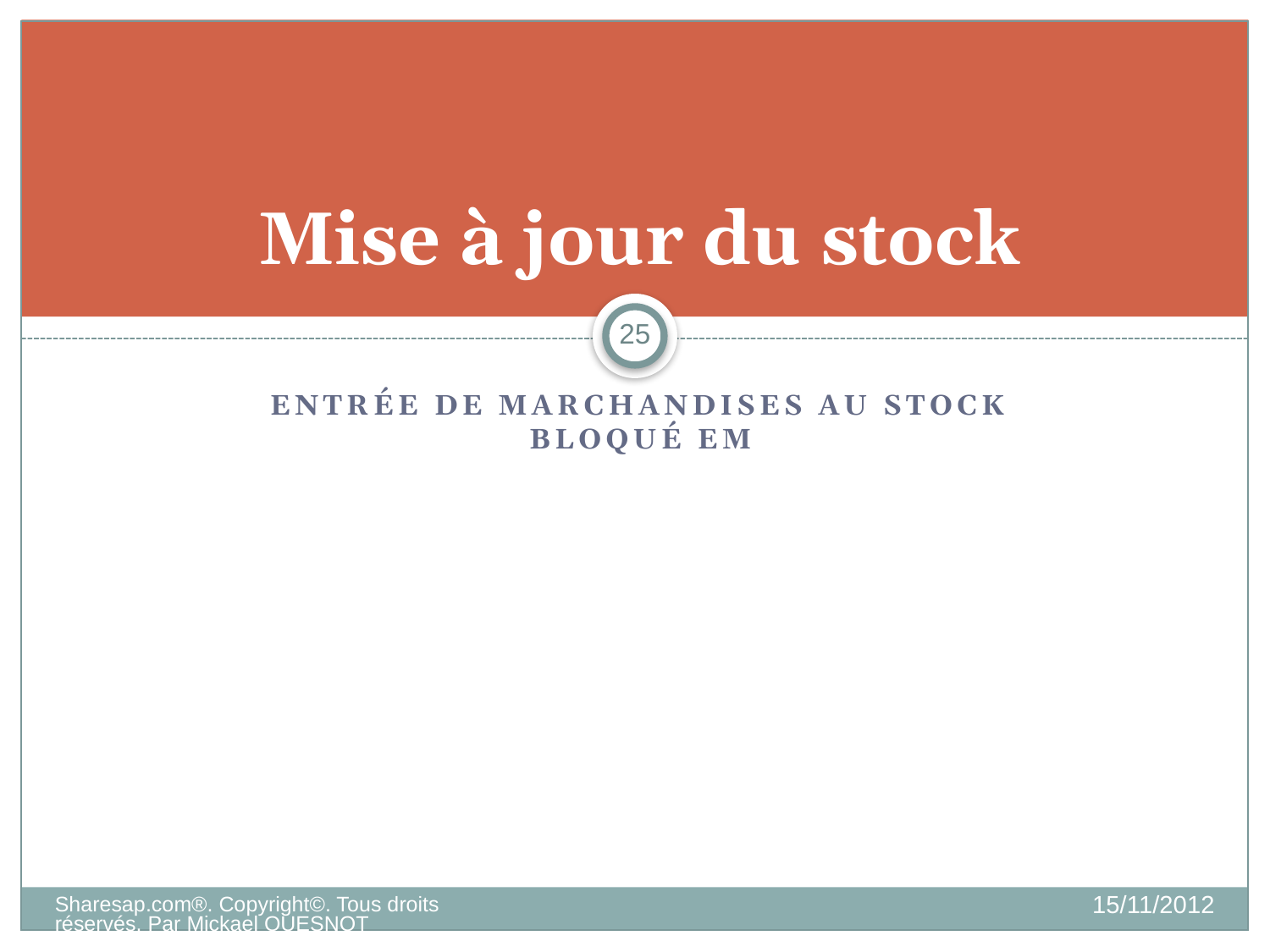

# Mise à jour du stock
25
Entrée de marchandises au stock bloqué EM
15/11/2012
Sharesap.com®. Copyright©. Tous droits réservés. Par Mickael QUESNOT